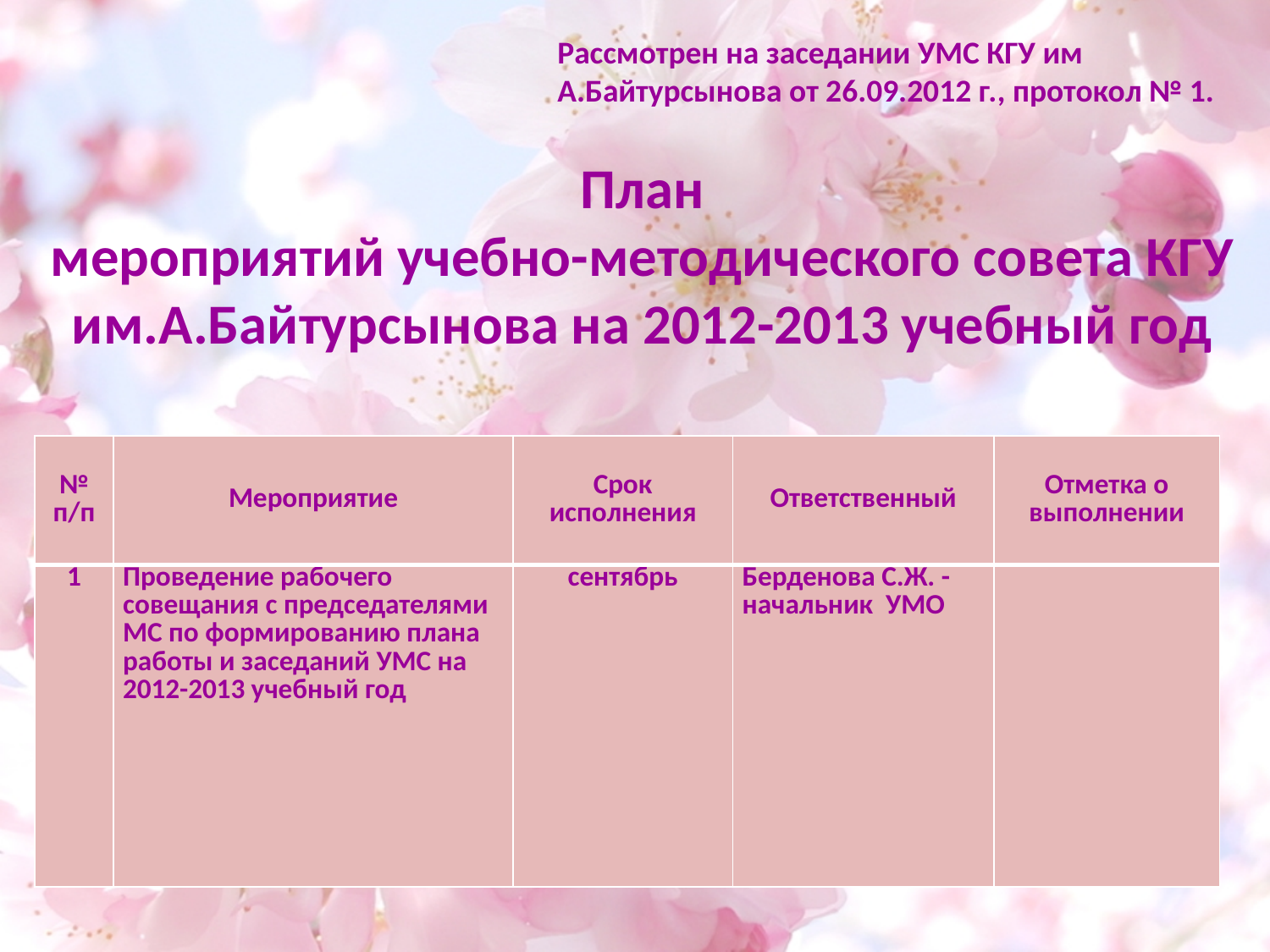

Рассмотрен на заседании УМС КГУ им А.Байтурсынова от 26.09.2012 г., протокол № 1.
План
мероприятий учебно-методического совета КГУ им.А.Байтурсынова на 2012-2013 учебный год
| № п/п | Мероприятие | Срок исполнения | Ответственный | Отметка о выполнении |
| --- | --- | --- | --- | --- |
| 1 | Проведение рабочего совещания с председателями МС по формированию плана работы и заседаний УМС на 2012-2013 учебный год | сентябрь | Берденова С.Ж. - начальник УМО |  |